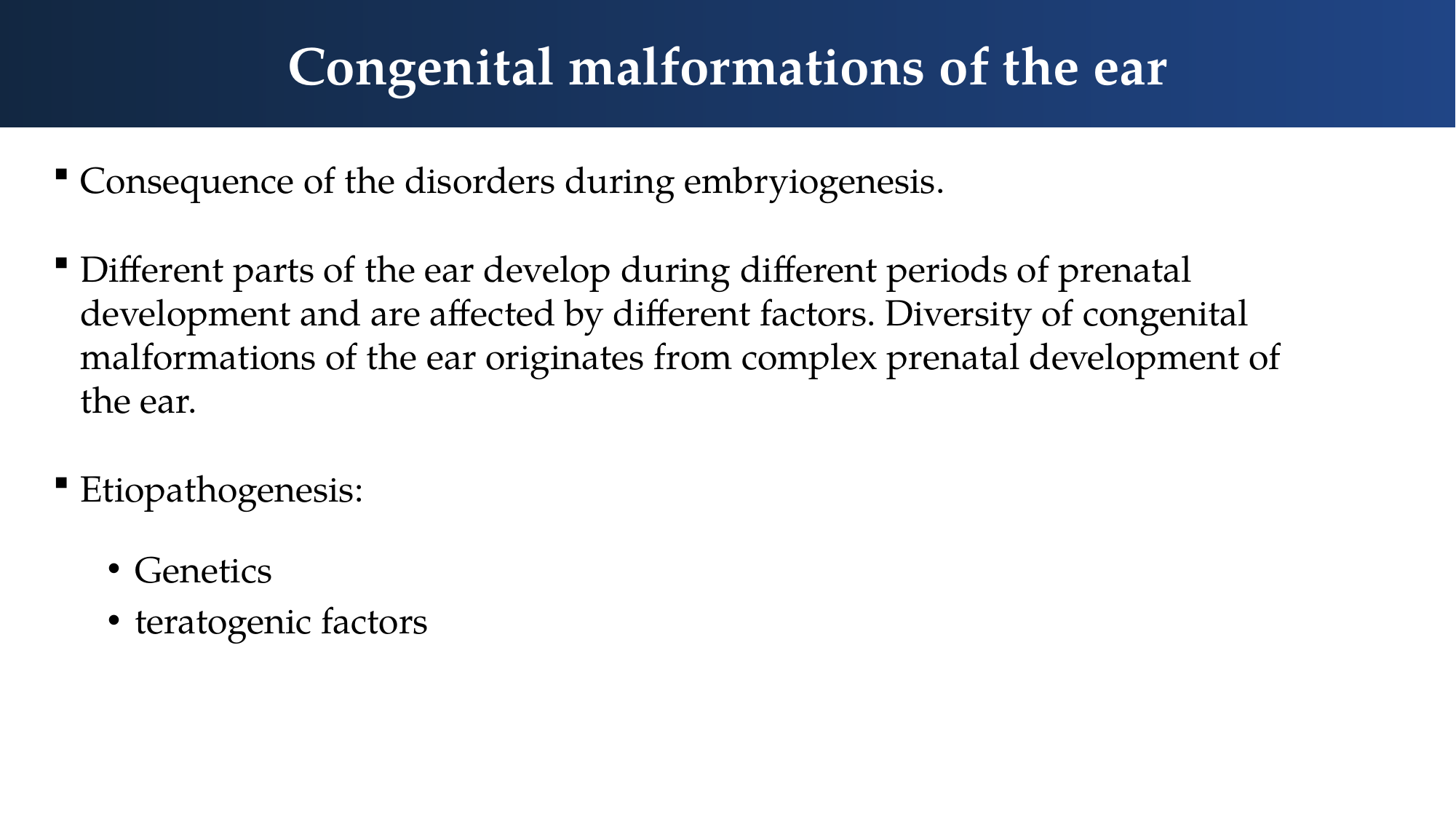

Congenital malformations of the ear
Consequence of the disorders during embryiogenesis.

Different parts of the ear develop during different periods of prenatal development and are affected by different factors. Diversity of congenital malformations of the ear originates from complex prenatal development of the ear.

Etiopathogenesis:

Genetics
teratogenic factors